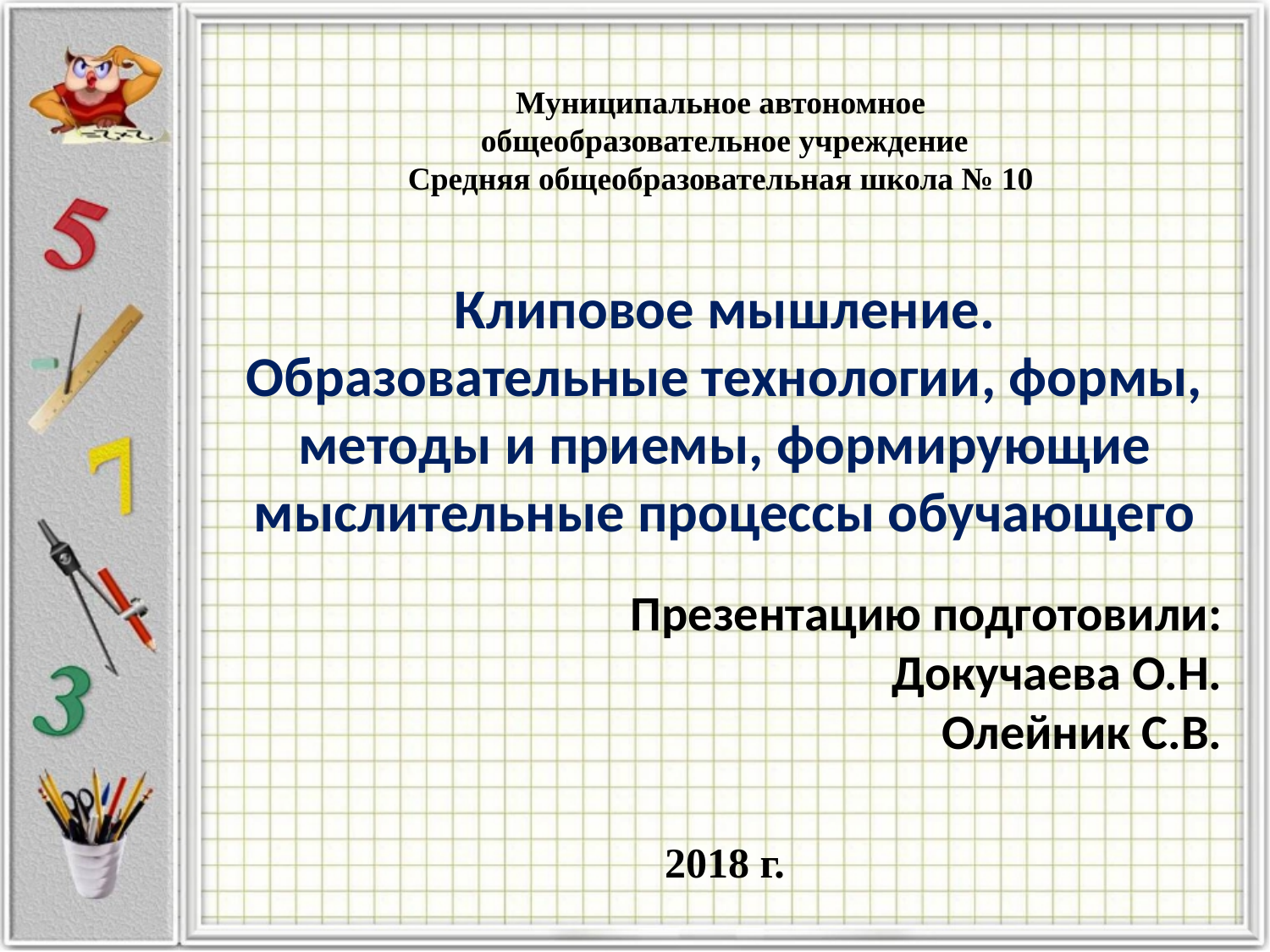

Муниципальное автономное
общеобразовательное учреждение
Средняя общеобразовательная школа № 10

Клиповое мышление.
Образовательные технологии, формы, методы и приемы, формирующие мыслительные процессы обучающего

Презентацию подготовили:
Докучаева О.Н.
Олейник С.В.

2018 г.